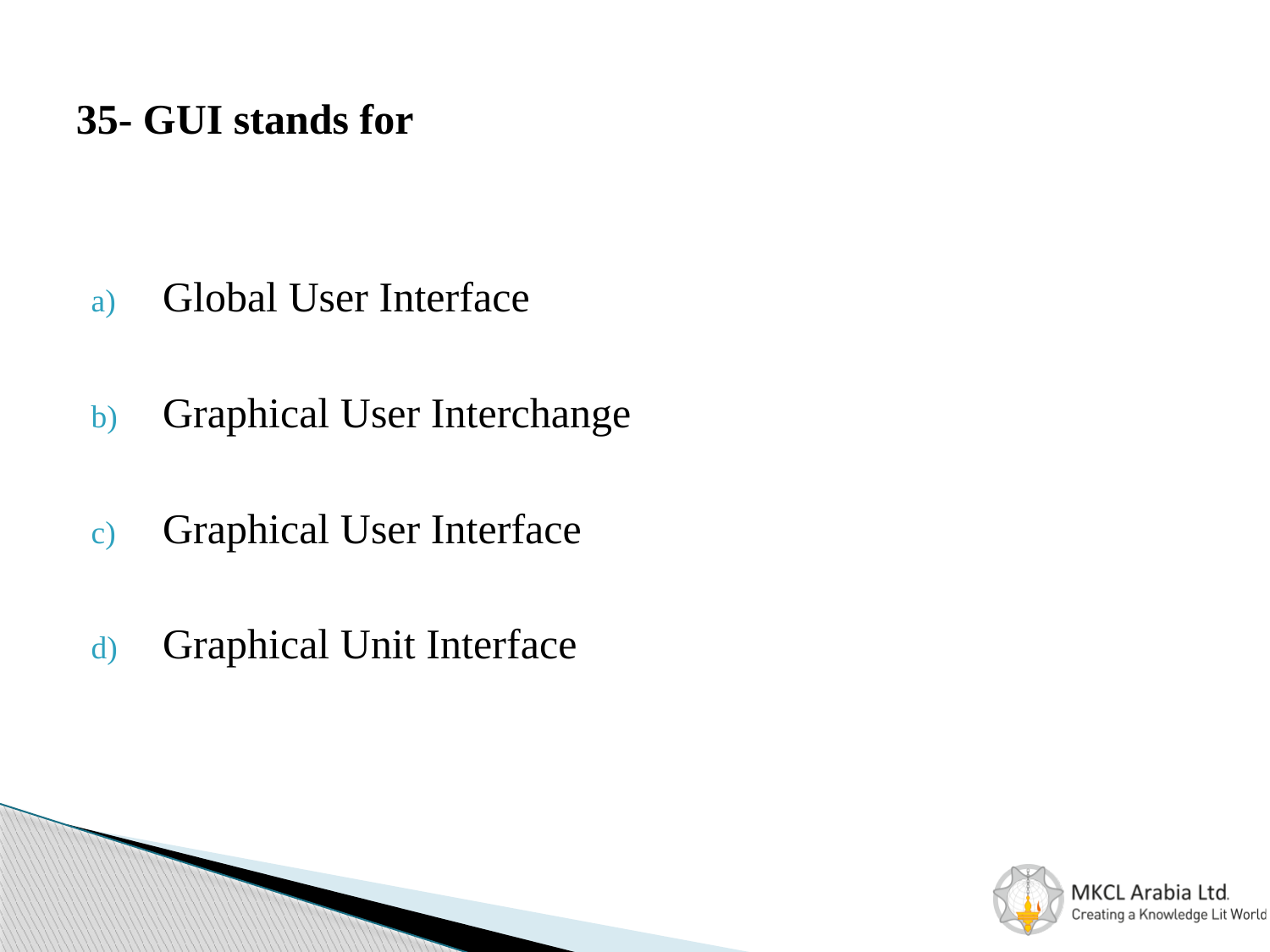

# 35- GUI stands for

Global User Interface

Graphical User Interchange

Graphical User Interface

Graphical Unit Interface